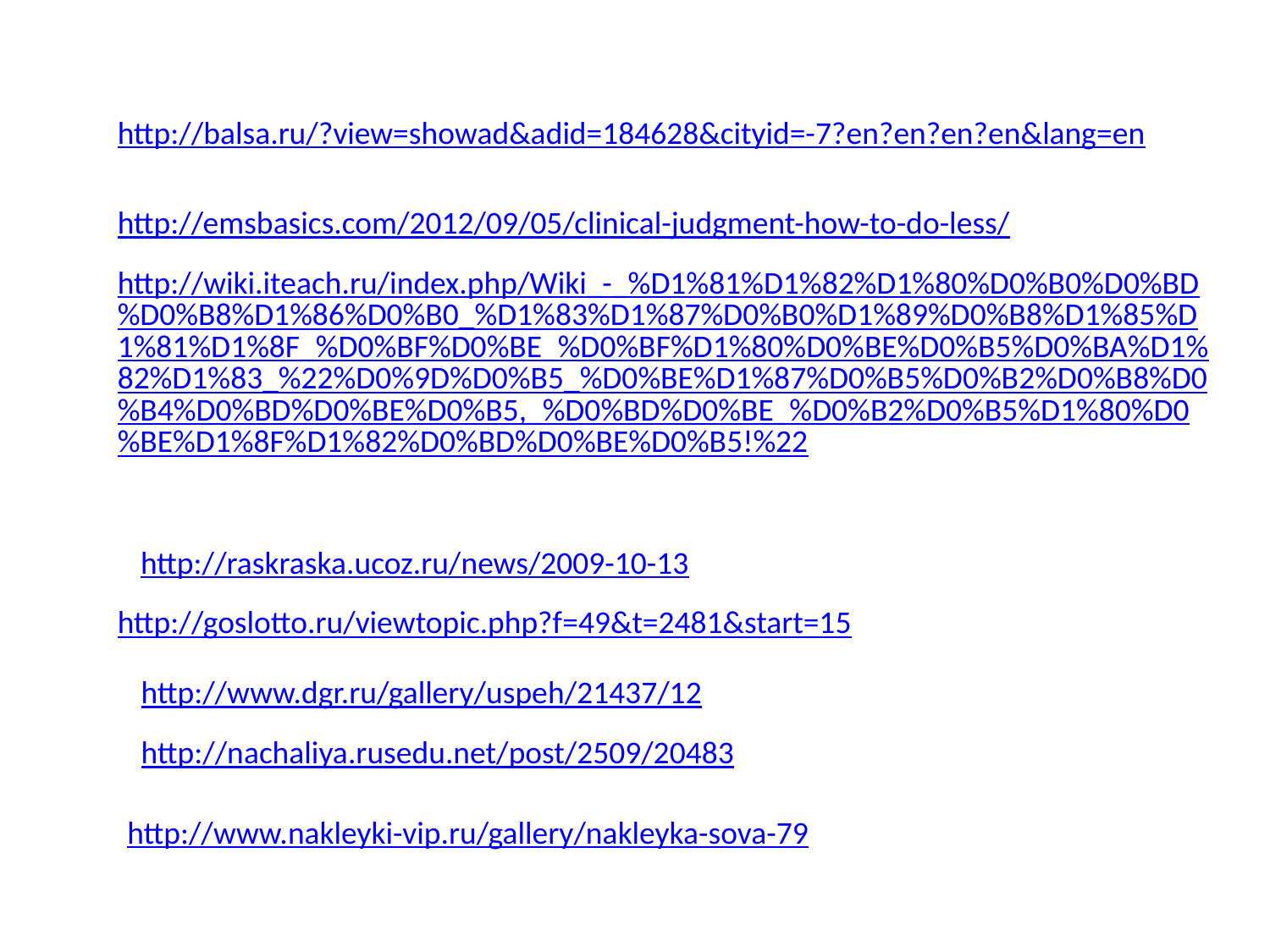

http://balsa.ru/?view=showad&adid=184628&cityid=-7?en?en?en?en&lang=en
http://emsbasics.com/2012/09/05/clinical-judgment-how-to-do-less/
http://wiki.iteach.ru/index.php/Wiki_-_%D1%81%D1%82%D1%80%D0%B0%D0%BD%D0%B8%D1%86%D0%B0_%D1%83%D1%87%D0%B0%D1%89%D0%B8%D1%85%D1%81%D1%8F_%D0%BF%D0%BE_%D0%BF%D1%80%D0%BE%D0%B5%D0%BA%D1%82%D1%83_%22%D0%9D%D0%B5_%D0%BE%D1%87%D0%B5%D0%B2%D0%B8%D0%B4%D0%BD%D0%BE%D0%B5,_%D0%BD%D0%BE_%D0%B2%D0%B5%D1%80%D0%BE%D1%8F%D1%82%D0%BD%D0%BE%D0%B5!%22
http://raskraska.ucoz.ru/news/2009-10-13
http://goslotto.ru/viewtopic.php?f=49&t=2481&start=15
http://www.dgr.ru/gallery/uspeh/21437/12
http://nachaliya.rusedu.net/post/2509/20483
http://www.nakleyki-vip.ru/gallery/nakleyka-sova-79